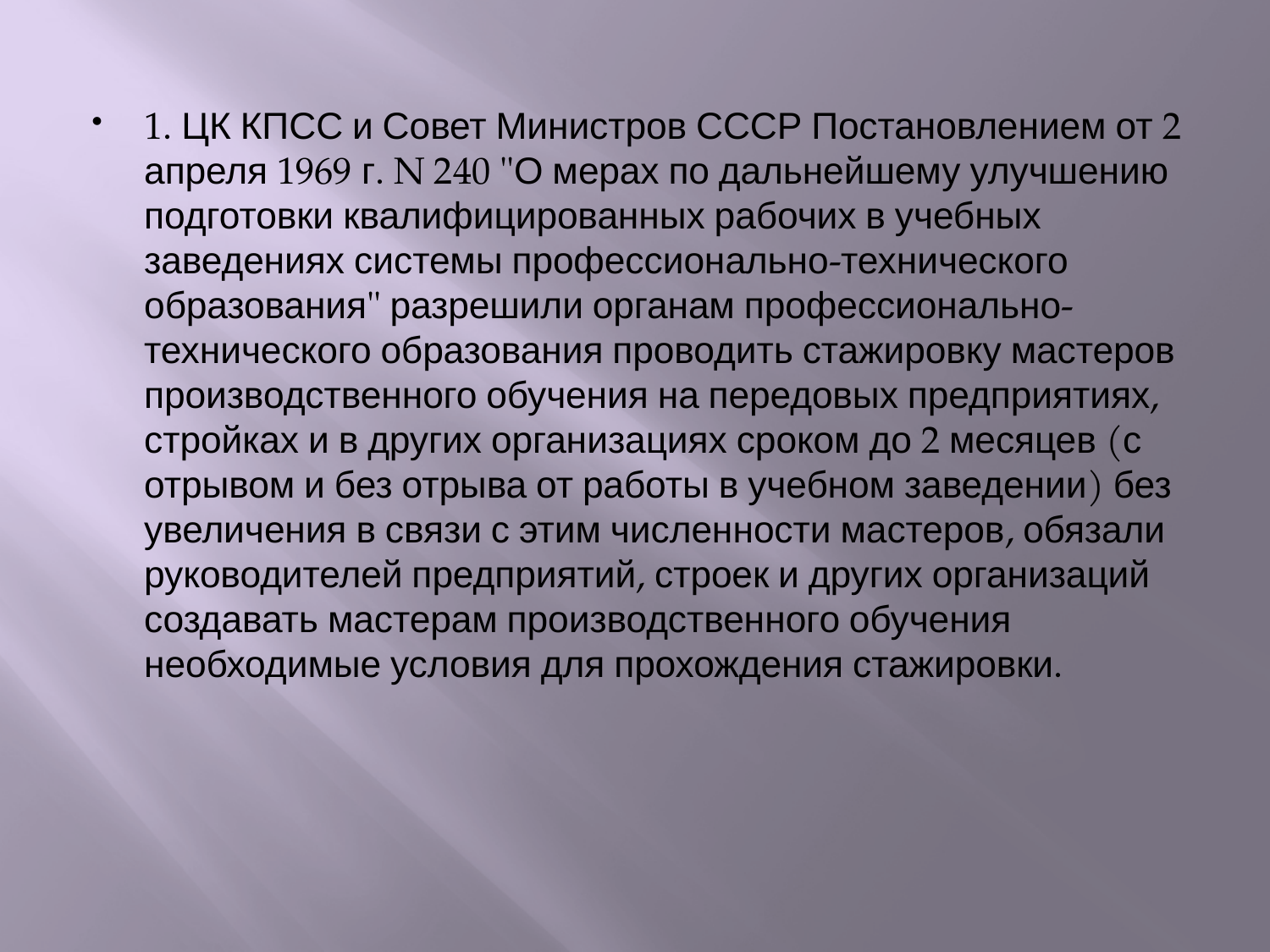

1. ЦК КПСС и Совет Министров СССР Постановлением от 2 апреля 1969 г. N 240 "О мерах по дальнейшему улучшению подготовки квалифицированных рабочих в учебных заведениях системы профессионально-технического образования" разрешили органам профессионально-технического образования проводить стажировку мастеров производственного обучения на передовых предприятиях, стройках и в других организациях сроком до 2 месяцев (с отрывом и без отрыва от работы в учебном заведении) без увеличения в связи с этим численности мастеров, обязали руководителей предприятий, строек и других организаций создавать мастерам производственного обучения необходимые условия для прохождения стажировки.